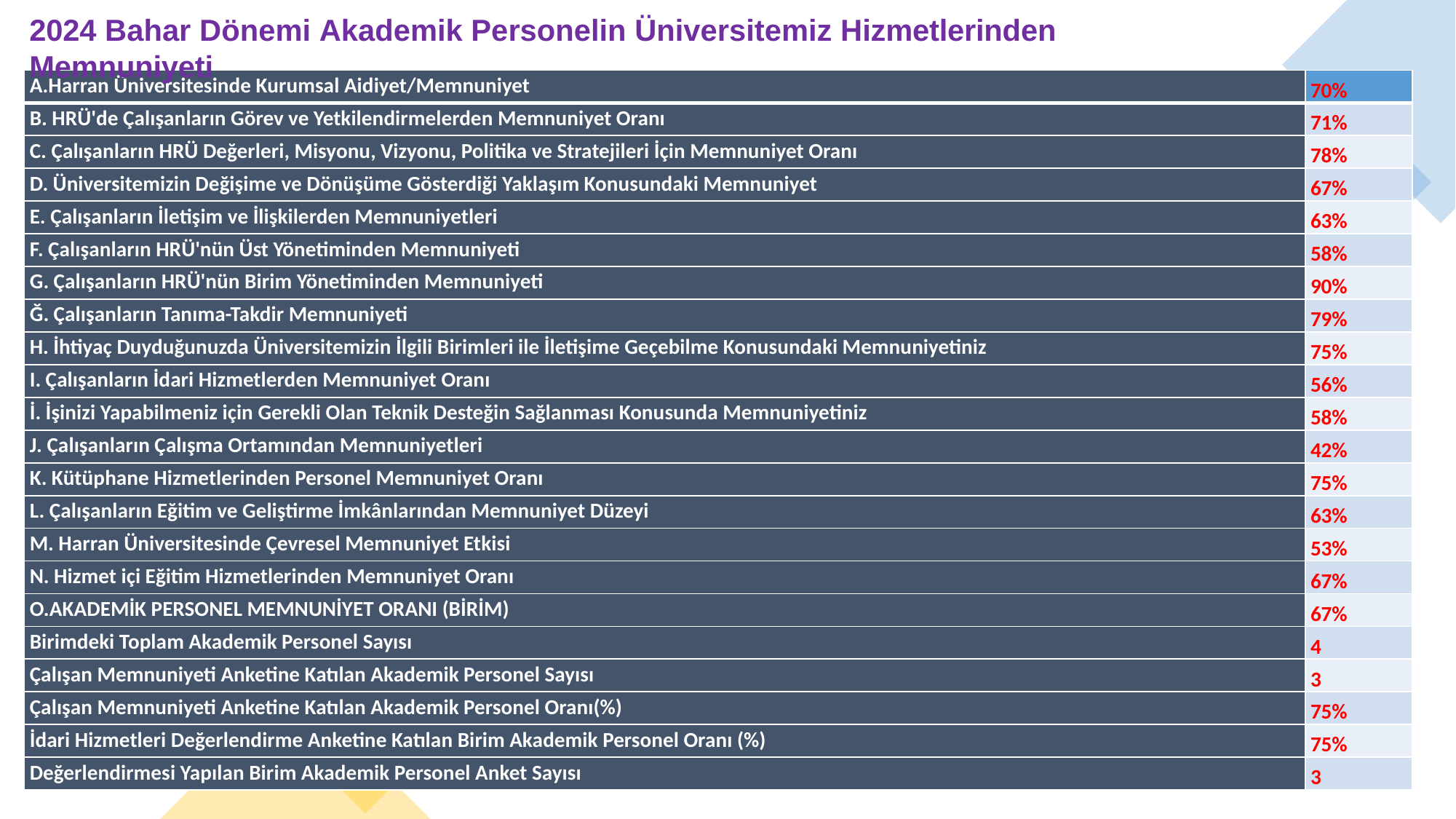

2024 Bahar Dönemi Akademik Personelin Üniversitemiz Hizmetlerinden Memnuniyeti
| A.Harran Üniversitesinde Kurumsal Aidiyet/Memnuniyet | 70% |
| --- | --- |
| B. HRÜ'de Çalışanların Görev ve Yetkilendirmelerden Memnuniyet Oranı | 71% |
| C. Çalışanların HRÜ Değerleri, Misyonu, Vizyonu, Politika ve Stratejileri İçin Memnuniyet Oranı | 78% |
| D. Üniversitemizin Değişime ve Dönüşüme Gösterdiği Yaklaşım Konusundaki Memnuniyet | 67% |
| E. Çalışanların İletişim ve İlişkilerden Memnuniyetleri | 63% |
| F. Çalışanların HRÜ'nün Üst Yönetiminden Memnuniyeti | 58% |
| G. Çalışanların HRÜ'nün Birim Yönetiminden Memnuniyeti | 90% |
| Ğ. Çalışanların Tanıma-Takdir Memnuniyeti | 79% |
| H. İhtiyaç Duyduğunuzda Üniversitemizin İlgili Birimleri ile İletişime Geçebilme Konusundaki Memnuniyetiniz | 75% |
| I. Çalışanların İdari Hizmetlerden Memnuniyet Oranı | 56% |
| İ. İşinizi Yapabilmeniz için Gerekli Olan Teknik Desteğin Sağlanması Konusunda Memnuniyetiniz | 58% |
| J. Çalışanların Çalışma Ortamından Memnuniyetleri | 42% |
| K. Kütüphane Hizmetlerinden Personel Memnuniyet Oranı | 75% |
| L. Çalışanların Eğitim ve Geliştirme İmkânlarından Memnuniyet Düzeyi | 63% |
| M. Harran Üniversitesinde Çevresel Memnuniyet Etkisi | 53% |
| N. Hizmet içi Eğitim Hizmetlerinden Memnuniyet Oranı | 67% |
| O.AKADEMİK PERSONEL MEMNUNİYET ORANI (BİRİM) | 67% |
| Birimdeki Toplam Akademik Personel Sayısı | 4 |
| Çalışan Memnuniyeti Anketine Katılan Akademik Personel Sayısı | 3 |
| Çalışan Memnuniyeti Anketine Katılan Akademik Personel Oranı(%) | 75% |
| İdari Hizmetleri Değerlendirme Anketine Katılan Birim Akademik Personel Oranı (%) | 75% |
| Değerlendirmesi Yapılan Birim Akademik Personel Anket Sayısı | 3 |

14